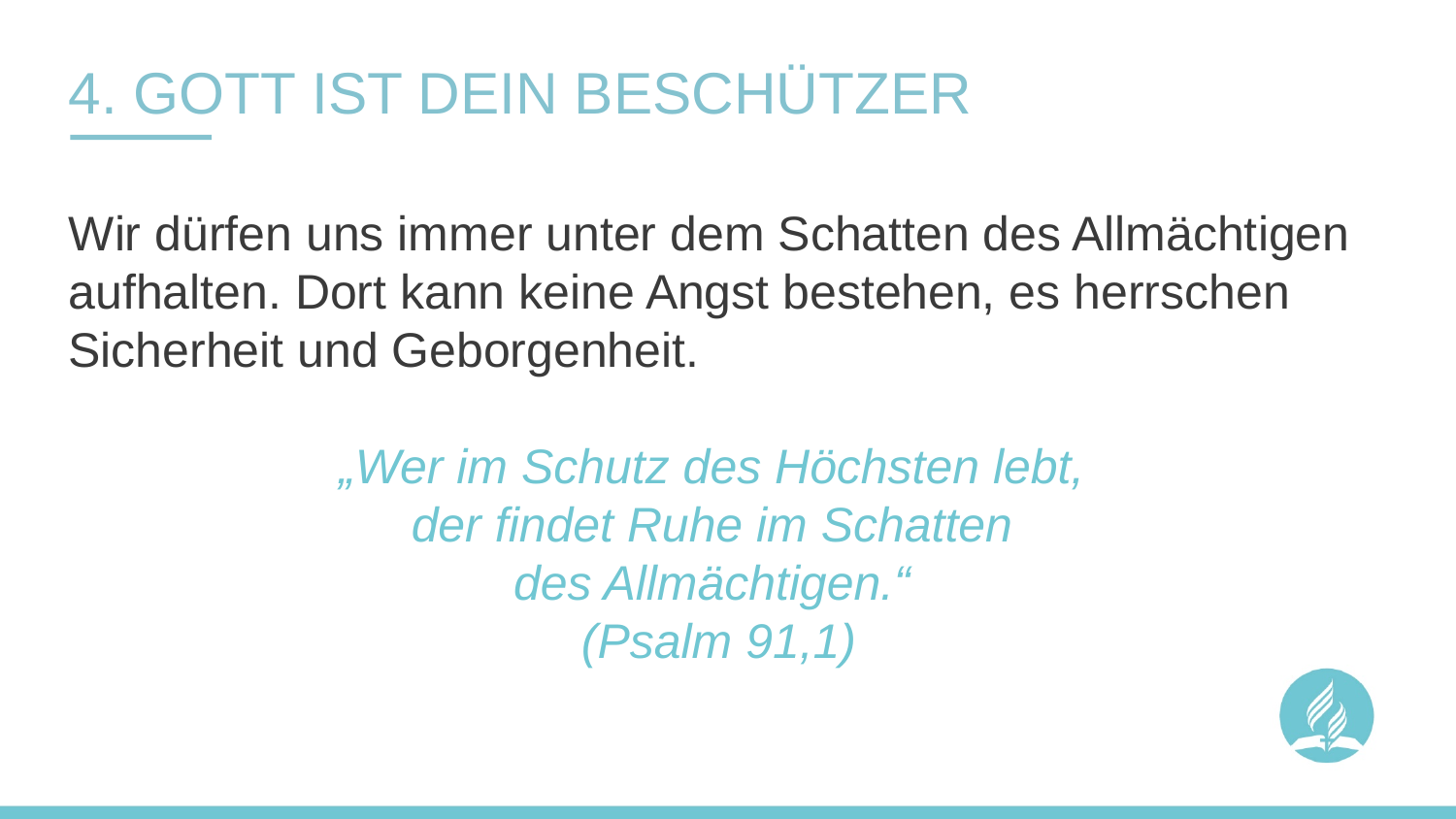

# 4. GOTT IST DEIN BESCHÜTZER
Wir dürfen uns immer unter dem Schatten des Allmächtigen aufhalten. Dort kann keine Angst bestehen, es herrschen Sicherheit und Geborgenheit.

„Wer im Schutz des Höchsten lebt,
der findet Ruhe im Schatten
des Allmächtigen.“
(Psalm 91,1)